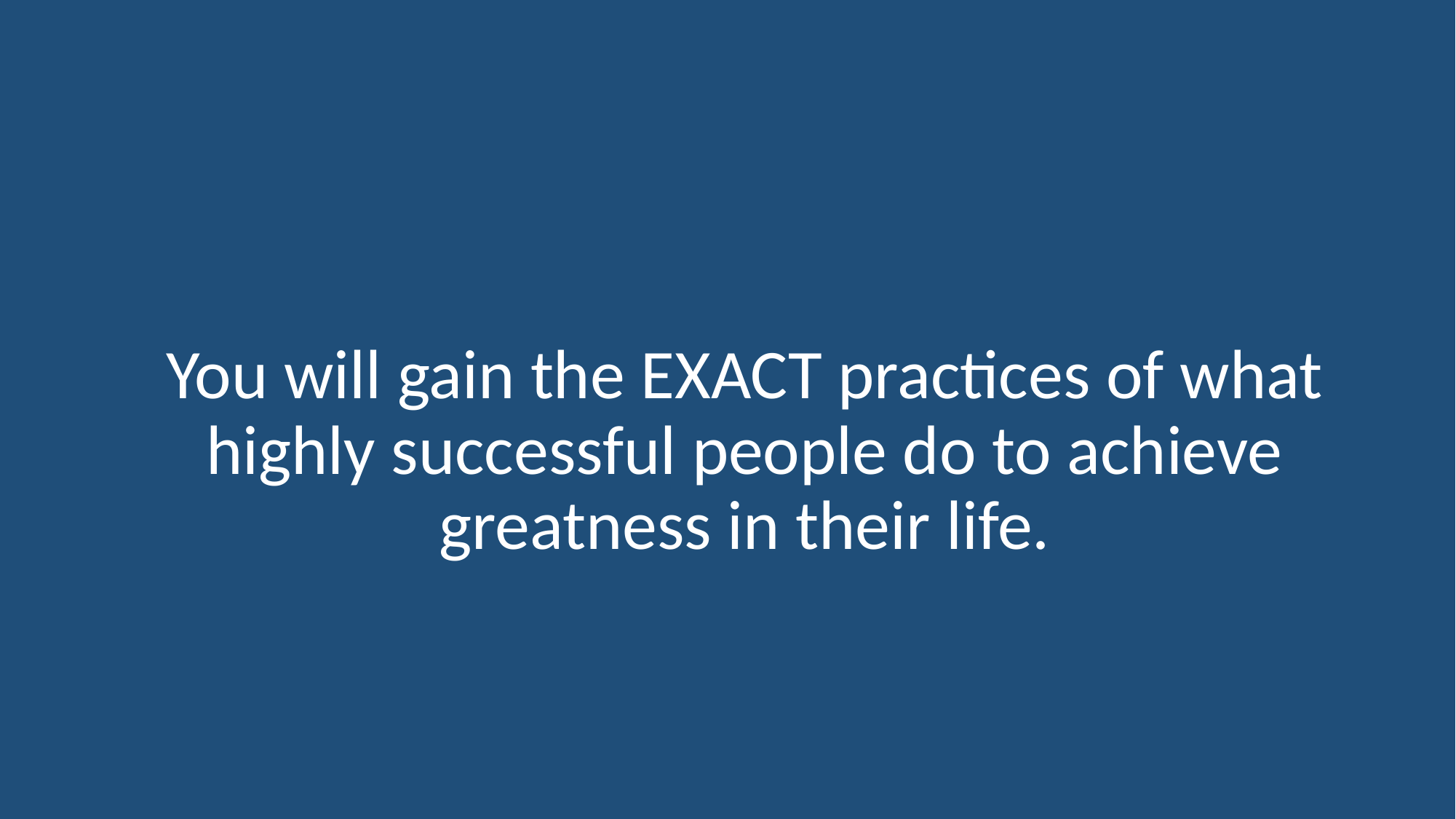

You will gain the EXACT practices of what highly successful people do to achieve greatness in their life.